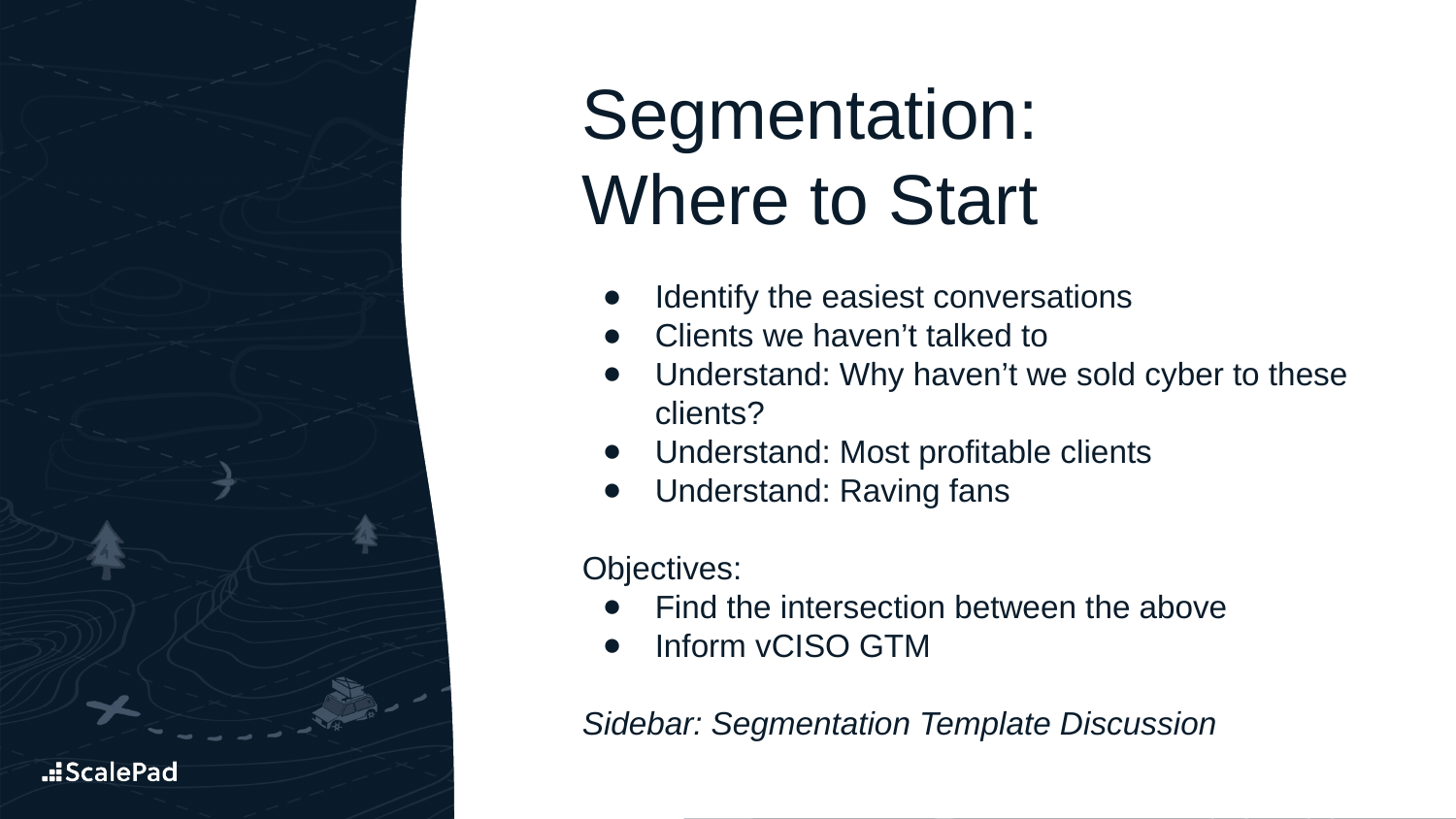

# Segmentation:
Where to Start
Identify the easiest conversations
Clients we haven’t talked to
Understand: Why haven’t we sold cyber to these clients?
Understand: Most profitable clients
Understand: Raving fans

Objectives:
Find the intersection between the above
Inform vCISO GTM

Sidebar: Segmentation Template Discussion